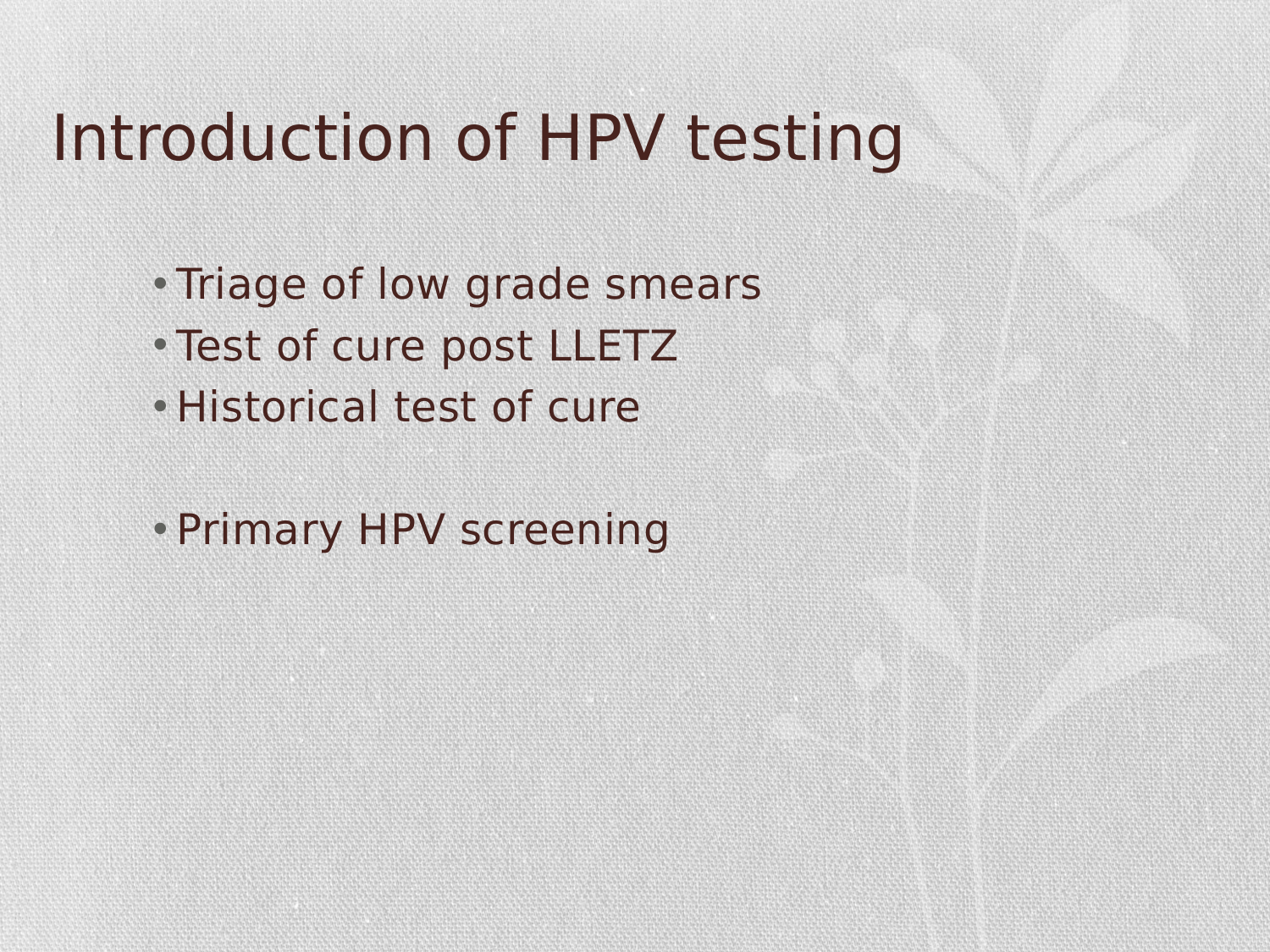

# Introduction of HPV testing
Triage of low grade smears
Test of cure post LLETZ
Historical test of cure

Primary HPV screening